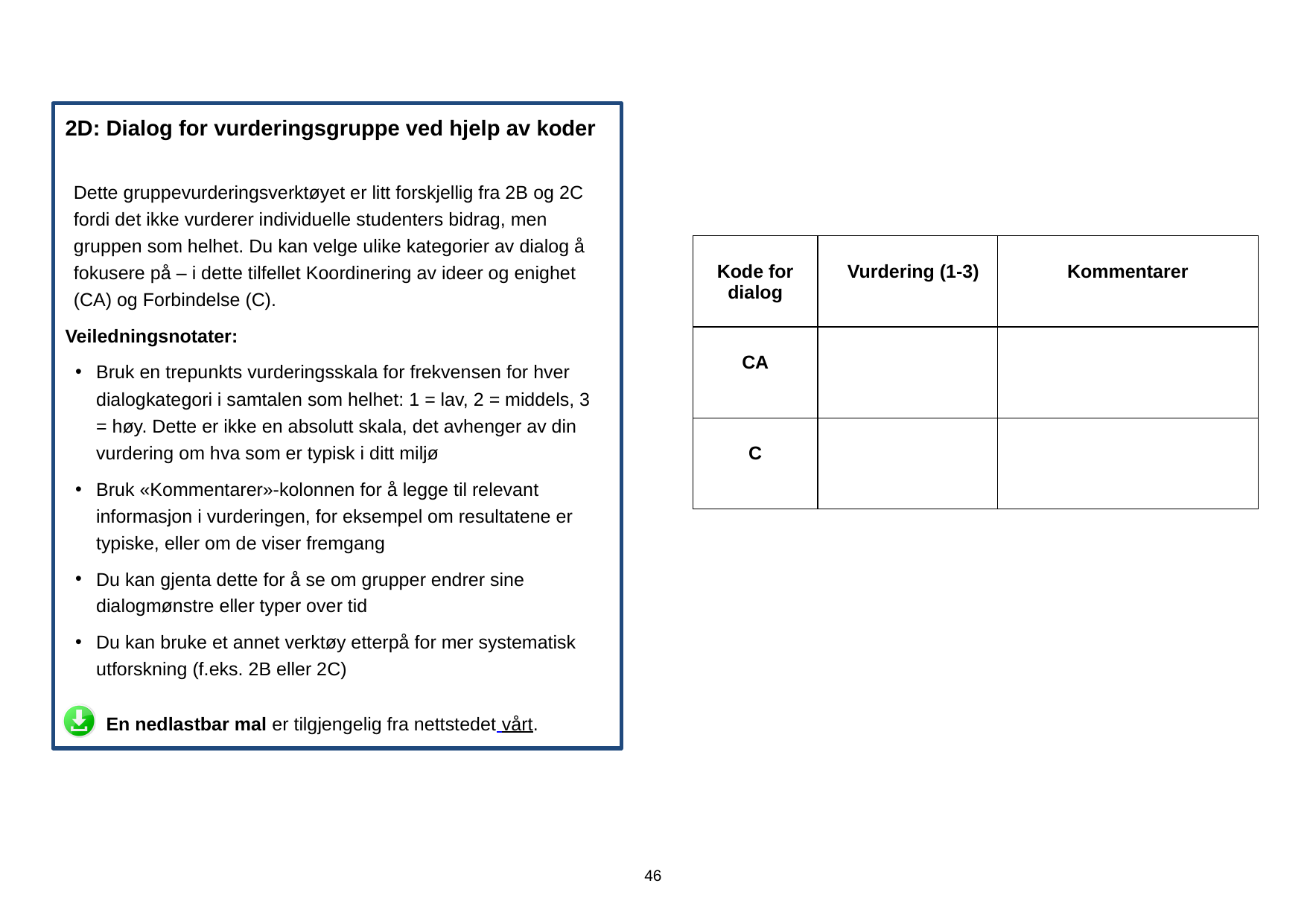

2D: Dialog for vurderingsgruppe ved hjelp av koder

Dette gruppevurderingsverktøyet er litt forskjellig fra 2B og 2C fordi det ikke vurderer individuelle studenters bidrag, men gruppen som helhet. Du kan velge ulike kategorier av dialog å fokusere på – i dette tilfellet Koordinering av ideer og enighet (CA) og Forbindelse (C).
Veiledningsnotater:
Bruk en trepunkts vurderingsskala for frekvensen for hver dialogkategori i samtalen som helhet: 1 = lav, 2 = middels, 3 = høy. Dette er ikke en absolutt skala, det avhenger av din vurdering om hva som er typisk i ditt miljø
Bruk «Kommentarer»-kolonnen for å legge til relevant informasjon i vurderingen, for eksempel om resultatene er typiske, eller om de viser fremgang
Du kan gjenta dette for å se om grupper endrer sine dialogmønstre eller typer over tid
Du kan bruke et annet verktøy etterpå for mer systematisk utforskning (f.eks. 2B eller 2C)
| Kode for dialog | Vurdering (1-3) | Kommentarer |
| --- | --- | --- |
| CA |  |  |
| C |  |  |

En nedlastbar mal er tilgjengelig fra nettstedet vårt.
46